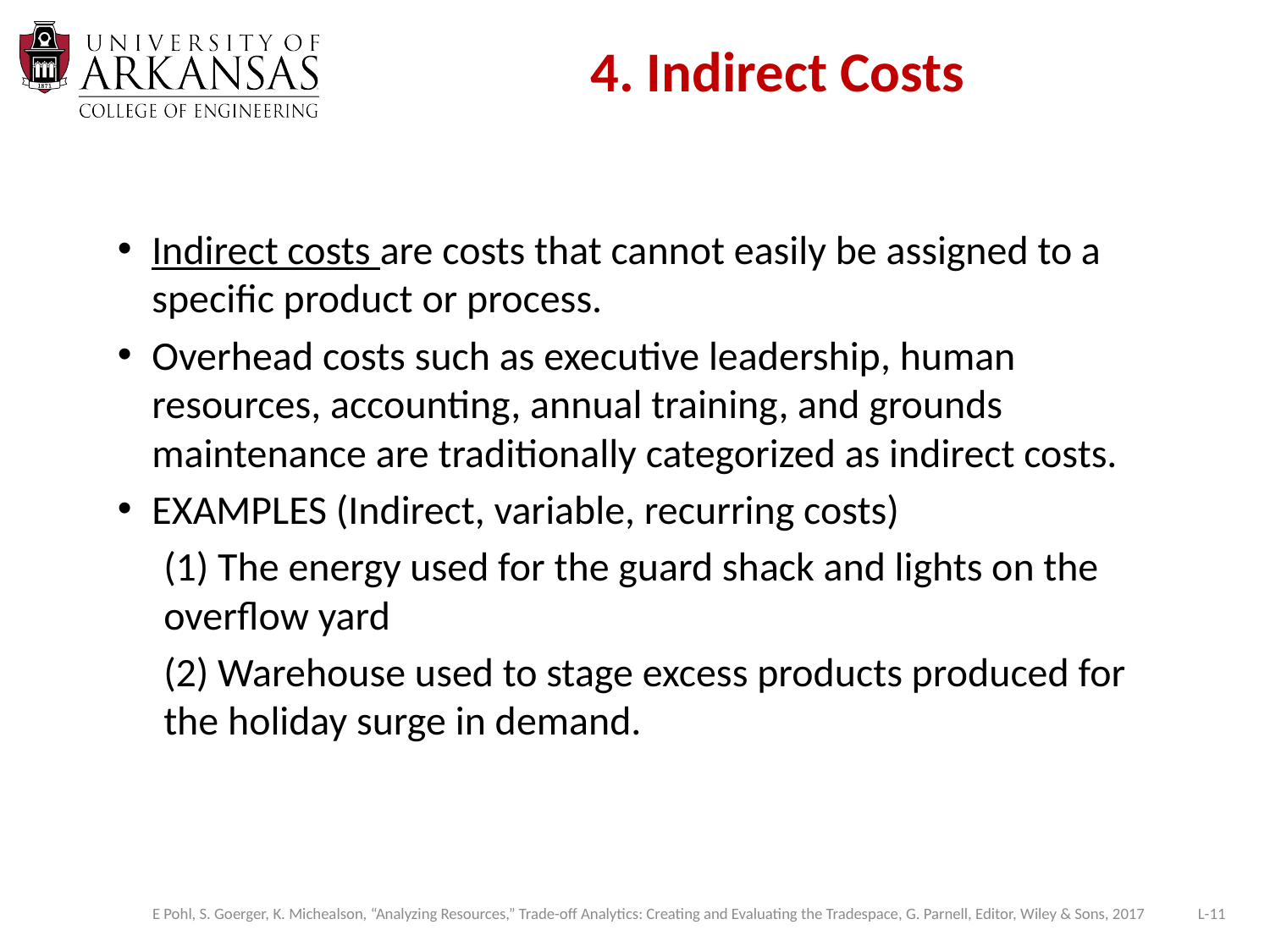

# 4. Indirect Costs
Indirect costs are costs that cannot easily be assigned to a specific product or process.
Overhead costs such as executive leadership, human resources, accounting, annual training, and grounds maintenance are traditionally categorized as indirect costs.
EXAMPLES (Indirect, variable, recurring costs)
	(1) The energy used for the guard shack and lights on the overflow yard
	(2) Warehouse used to stage excess products produced for the holiday surge in demand.

L-11
E Pohl, S. Goerger, K. Michealson, “Analyzing Resources,” Trade-off Analytics: Creating and Evaluating the Tradespace, G. Parnell, Editor, Wiley & Sons, 2017